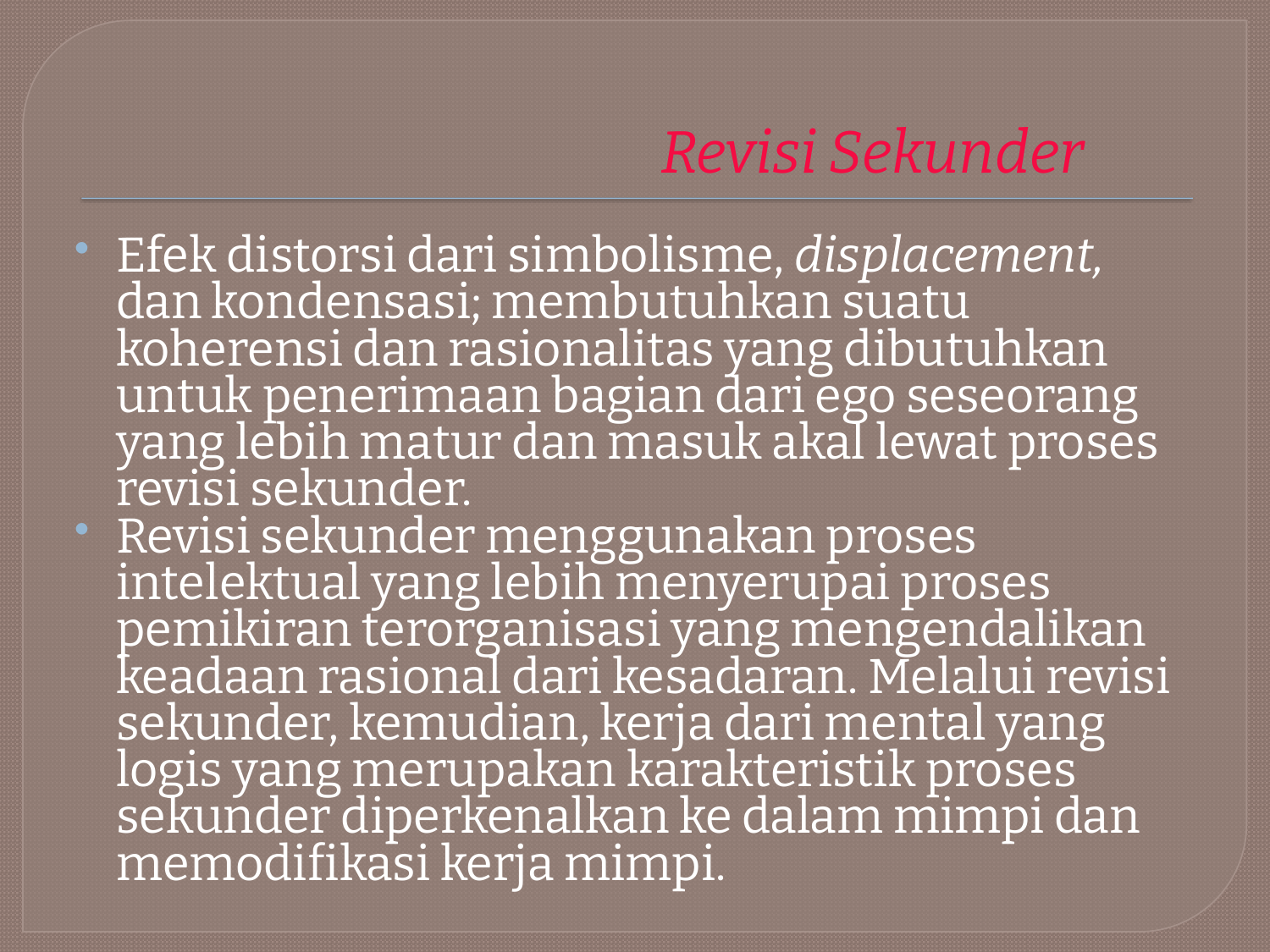

# Revisi Sekunder
Efek distorsi dari simbolisme, displacement, dan kondensasi; membutuhkan suatu koherensi dan rasionalitas yang dibutuhkan untuk penerimaan bagian dari ego seseorang yang lebih matur dan masuk akal lewat proses revisi sekunder.
Revisi sekunder menggunakan proses intelektual yang lebih menyerupai proses pemikiran terorganisasi yang mengendalikan keadaan rasional dari kesadaran. Melalui revisi sekunder, kemudian, kerja dari mental yang logis yang merupakan karakteristik proses sekunder diperkenalkan ke dalam mimpi dan memodifikasi kerja mimpi.